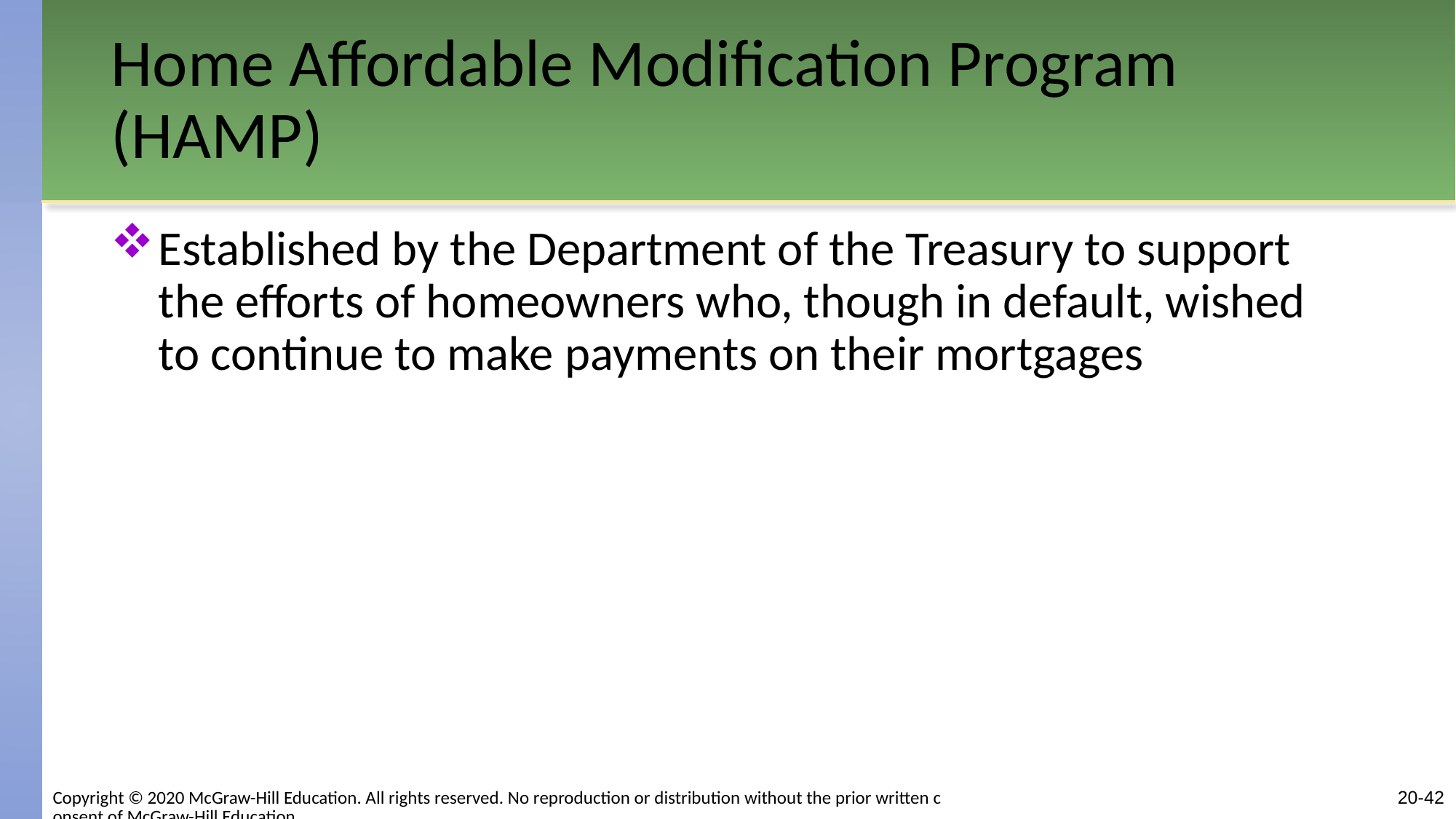

# Home Affordable Modification Program (HAMP)
Established by the Department of the Treasury to support the efforts of homeowners who, though in default, wished to continue to make payments on their mortgages
Copyright © 2020 McGraw-Hill Education. All rights reserved. No reproduction or distribution without the prior written consent of McGraw-Hill Education.
20-42